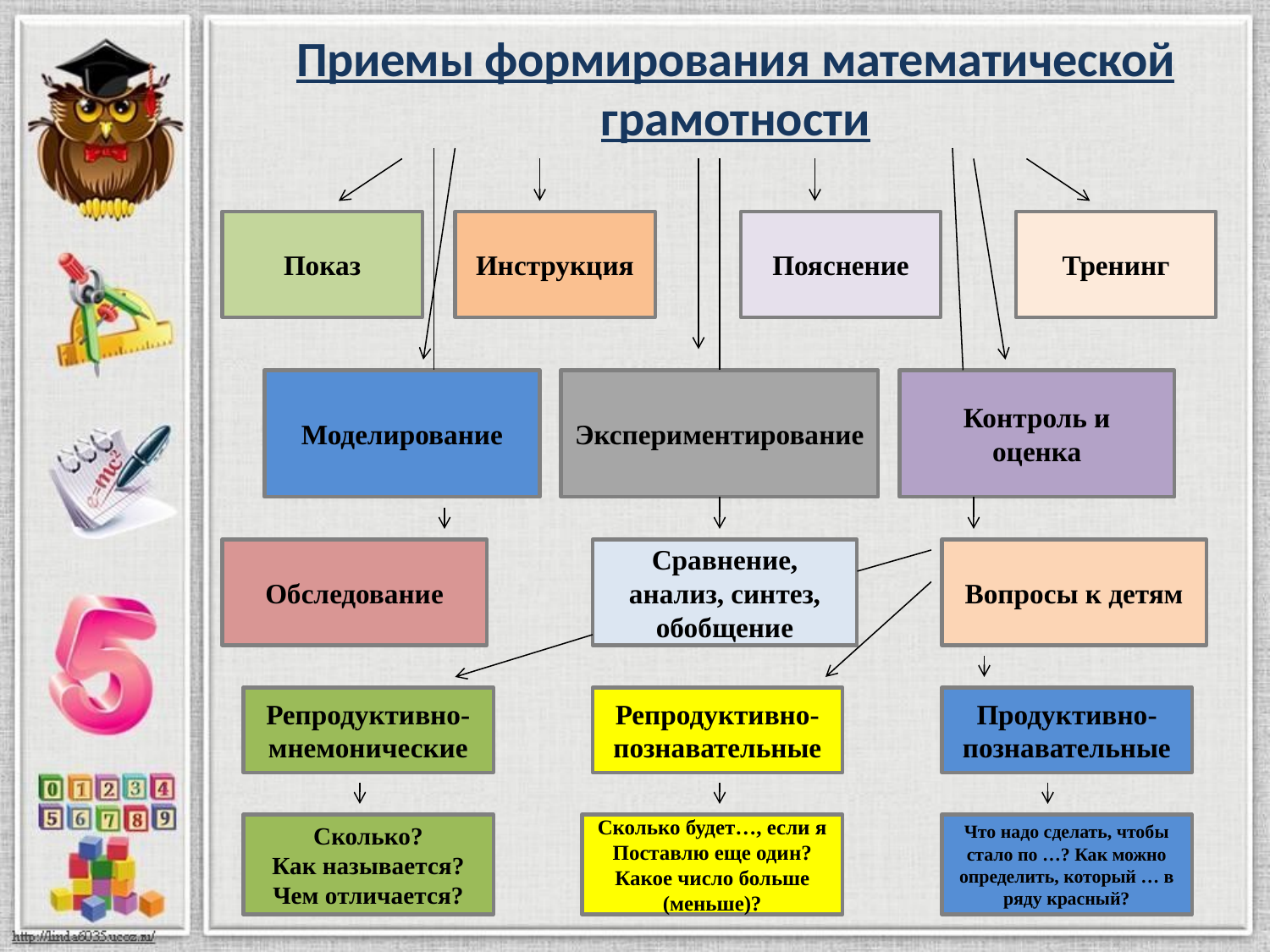

# Приемы формирования математической грамотности

Показ
Инструкция
Пояснение
Тренинг
Моделирование
Экспериментирование
Контроль и
оценка
Обследование
Сравнение, анализ, синтез,
обобщение
Вопросы к детям
Репродуктивно-
мнемонические
Репродуктивно-
познавательные
Продуктивно-
познавательные
Сколько?
Как называется?
Чем отличается?
Сколько будет…, если я
Поставлю еще один?
Какое число больше (меньше)?
Что надо сделать, чтобы стало по …? Как можно определить, который … в ряду красный?